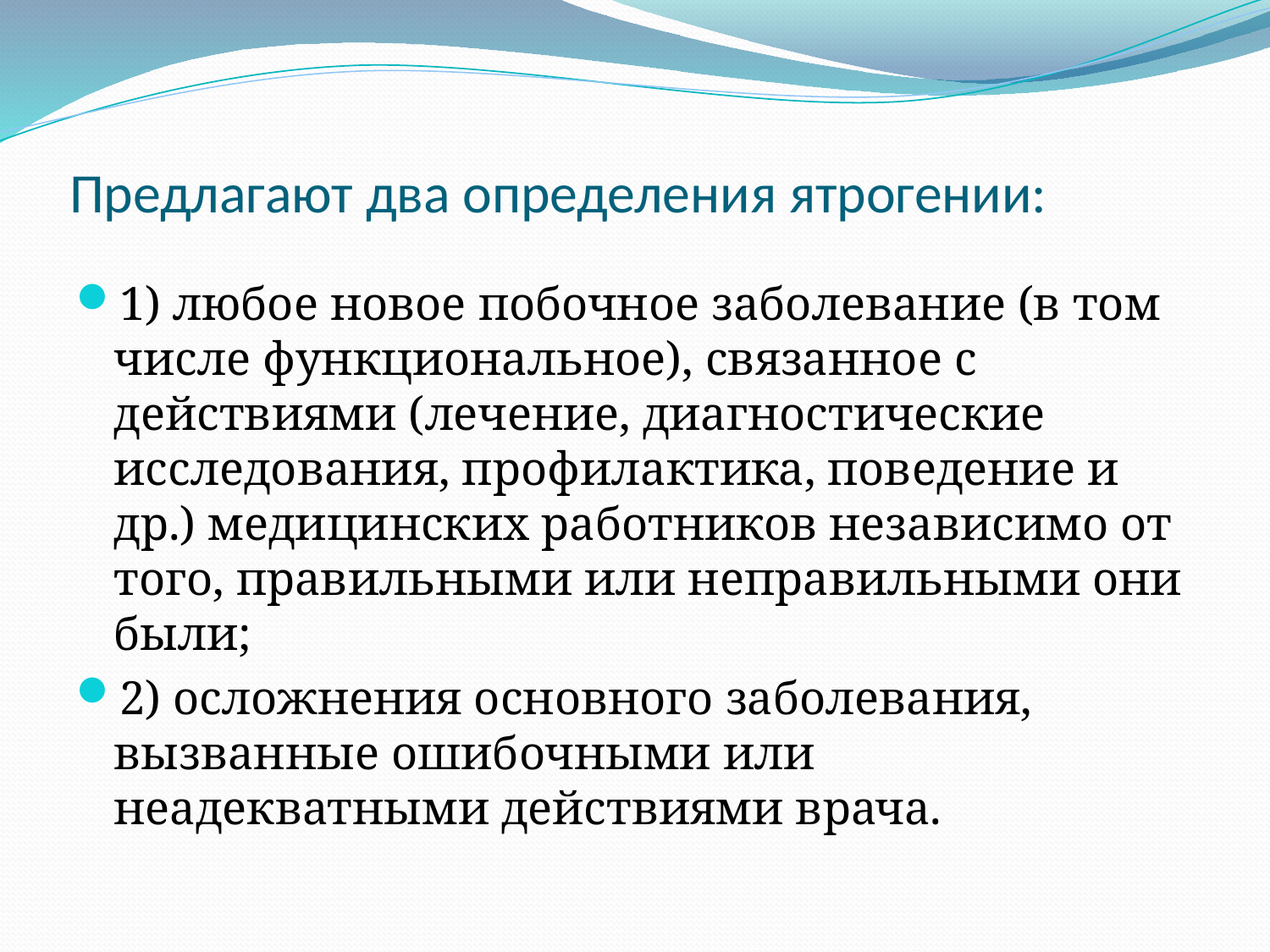

# Предлагают два определения ятрогении:
1) любое новое побочное заболевание (в том числе функциональное), связанное с действиями (лечение, диагностические исследования, профилактика, поведение и др.) медицинских работников независимо от того, правильными или неправильными они были;
2) осложнения основного заболевания, вызванные ошибочными или неадекватными действиями врача.